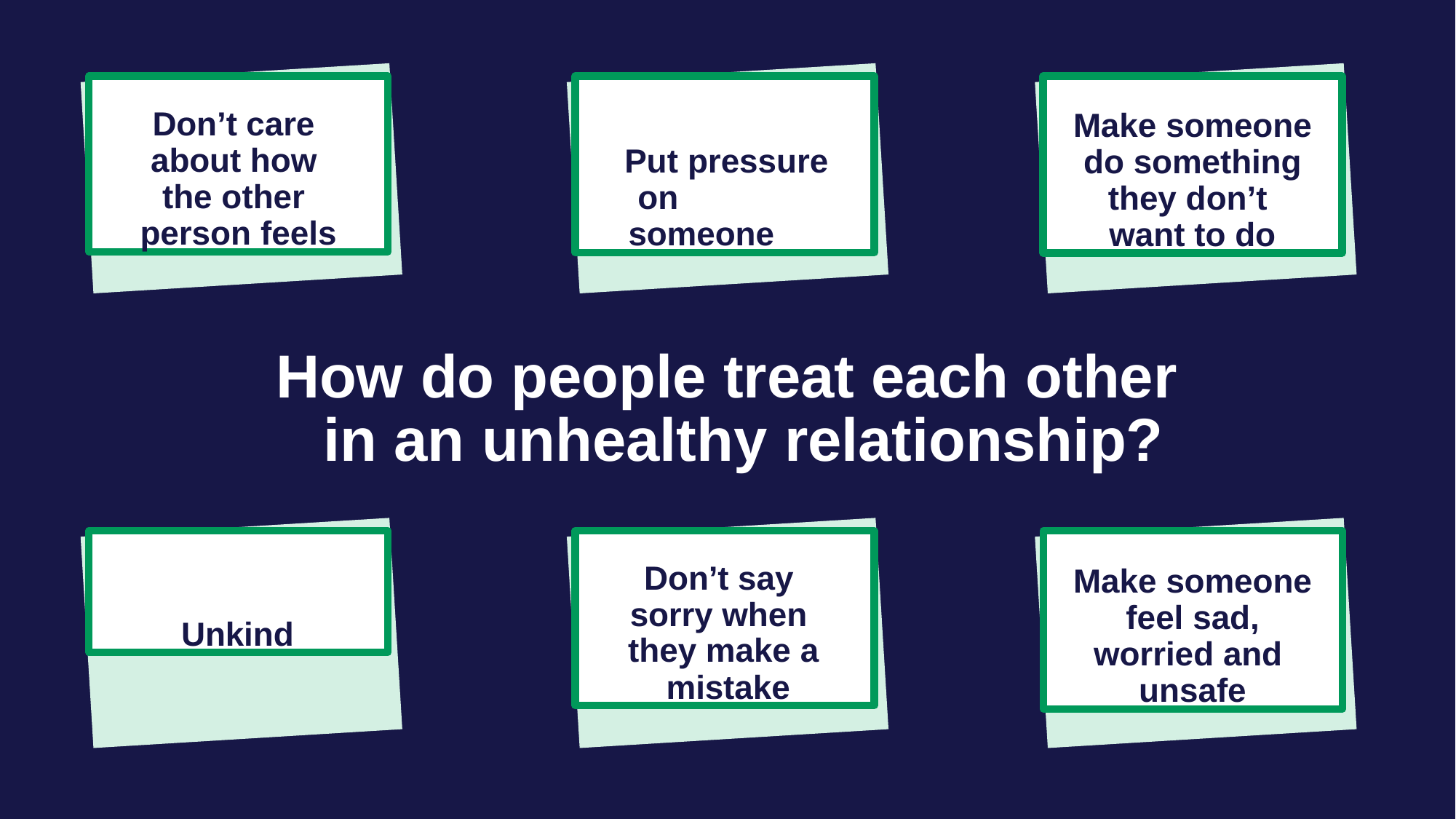

Don’t care  about how  the other  person feels

Put pressure  on someone

Make someone  do something  they don’t  want to do
How do people treat each other  in an unhealthy relationship?

Unkind

Don’t say  sorry when  they make a  mistake

Make someone  feel sad,  worried and  unsafe